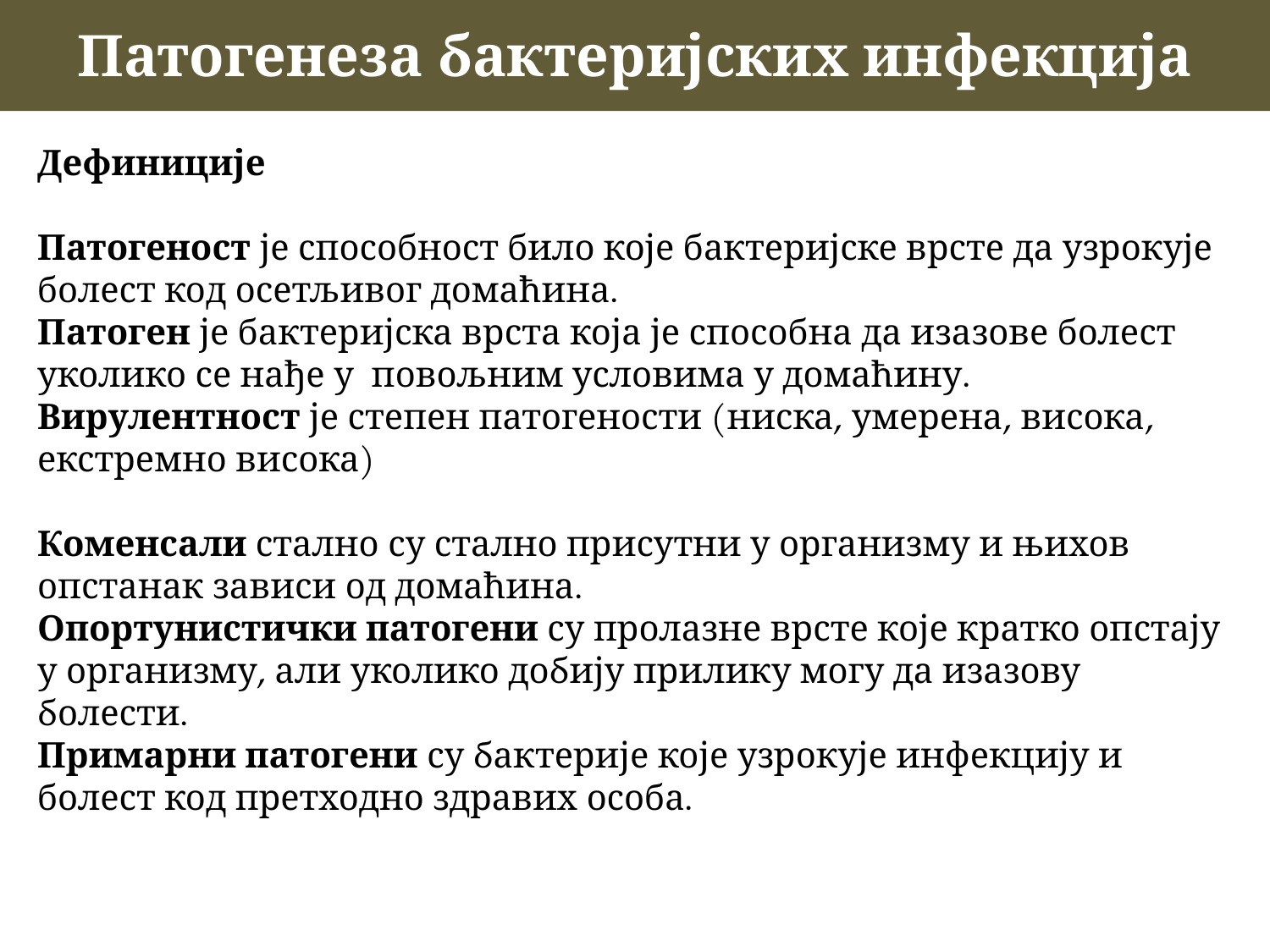

Патогенеза бактеријских инфекција
Дефиниције

Патогеност је способност било које бактеријске врсте да узрокује болест код осетљивог домаћина.
Патоген је бактеријска врста која је способна да изазове болест уколико се нађе у  повољним условима у домаћину.
Вирулентност је степен патогености (ниска, умерена, висока, екстремно висока)

Коменсали стално су стално присутни у организму и њихов опстанак зависи од домаћина.
Опортунистички патогени су пролазне врсте које кратко опстају у организму, али уколико добију прилику могу да изазову болести.
Примарни патогени су бактерије које узрокује инфекцију и болест код претходно здравих особа.